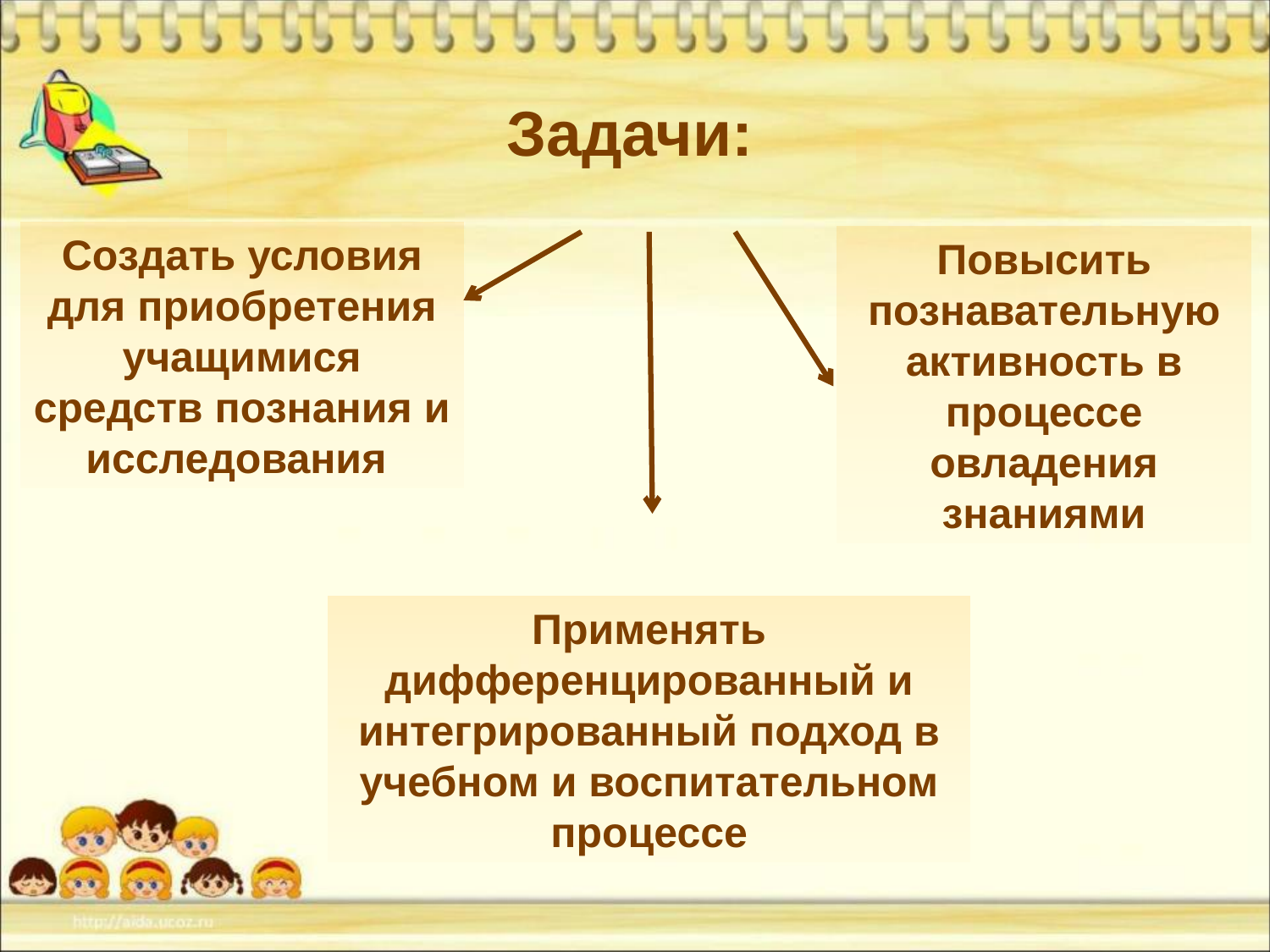

Задачи:

Создать условия для приобретения учащимися средств познания и исследования
Повысить познавательную активность в процессе овладения знаниями
Применять дифференцированный и интегрированный подход в учебном и воспитательном процессе